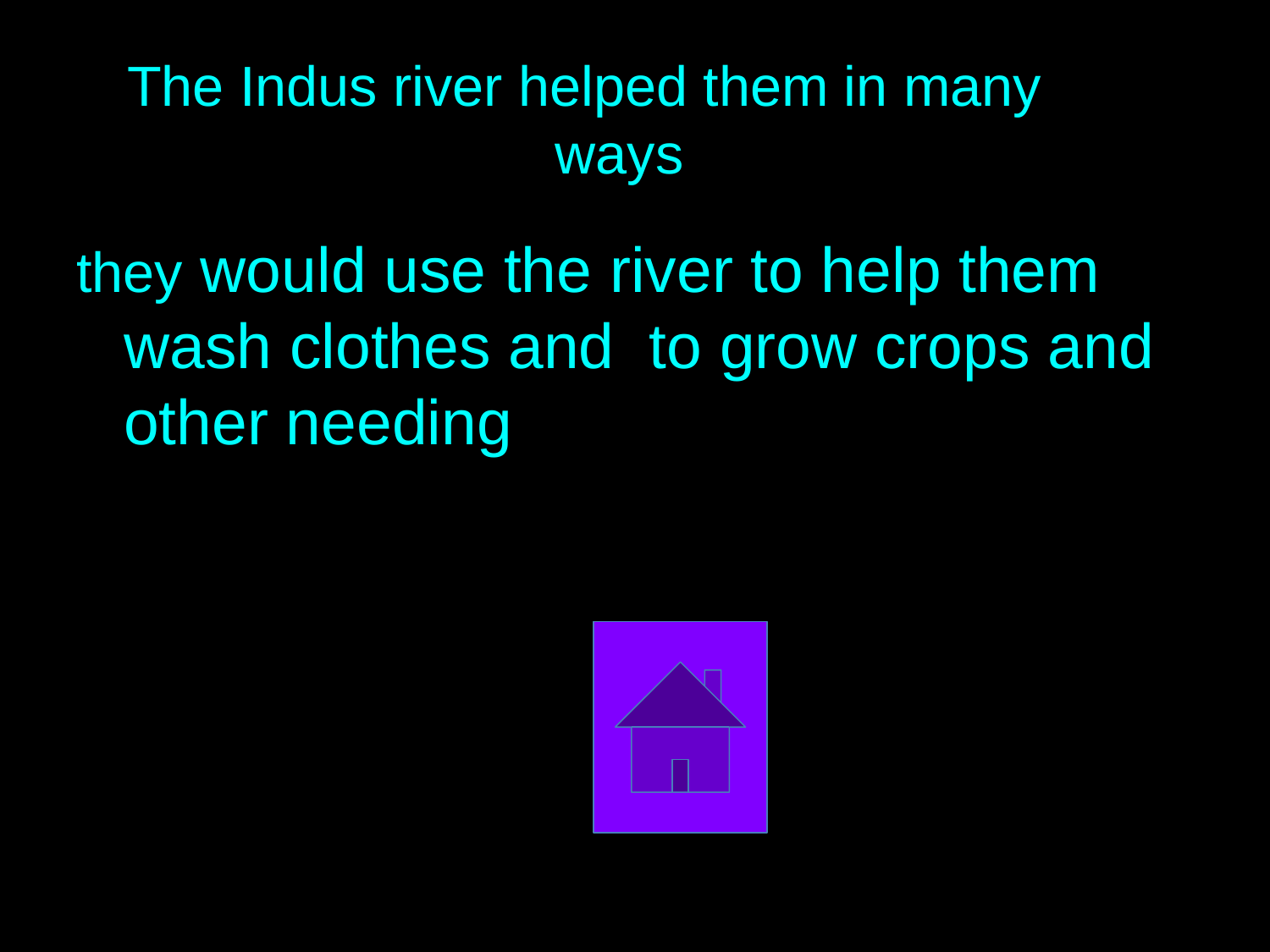

# The Indus river helped them in many	ways
they would use the river to help them wash clothes and  to grow crops and other needing